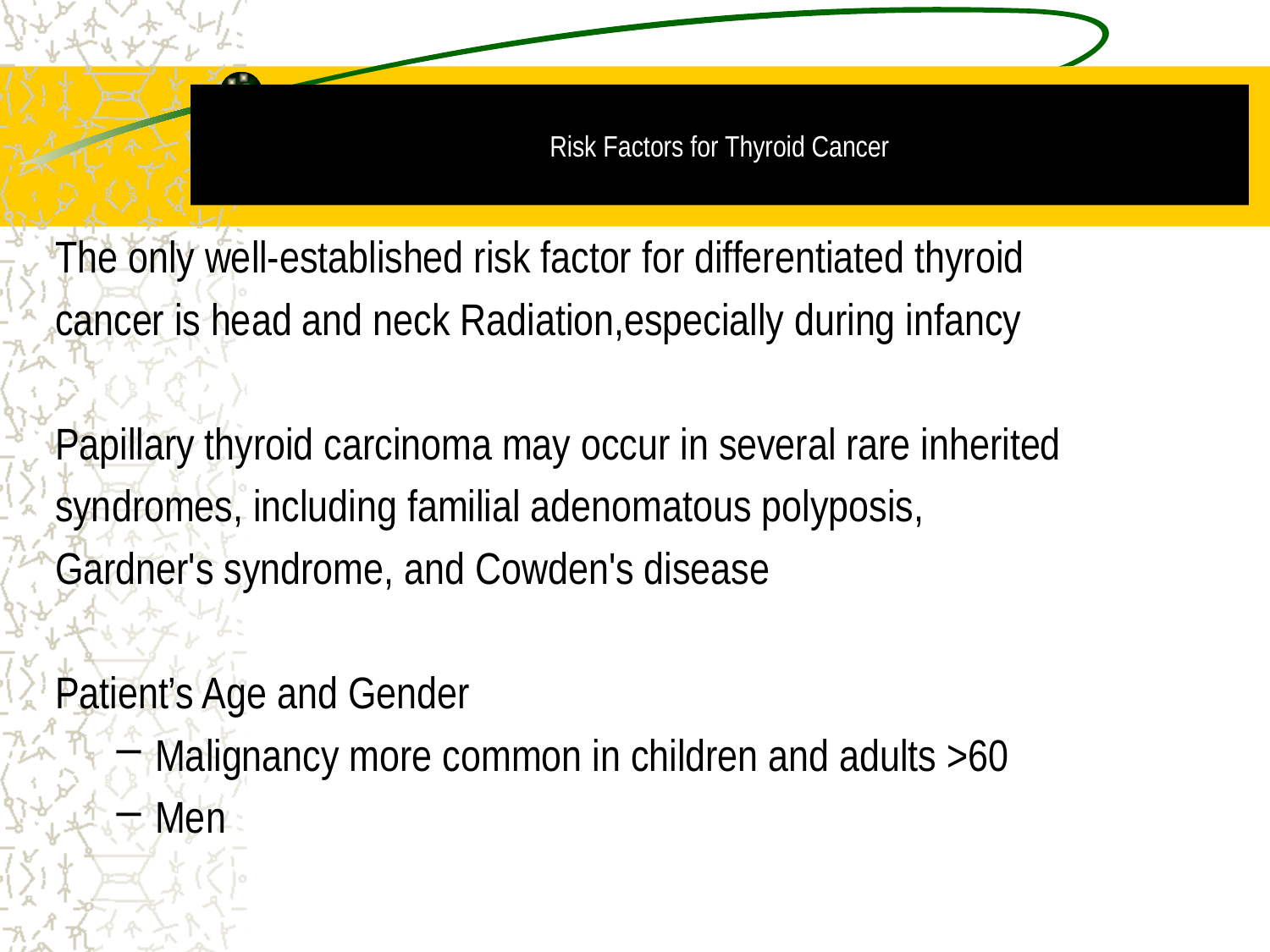

# Risk Factors for Thyroid Cancer
The only well-established risk factor for differentiated thyroid
cancer is head and neck Radiation,especially during infancy

Papillary thyroid carcinoma may occur in several rare inherited
syndromes, including familial adenomatous polyposis,
Gardner's syndrome, and Cowden's disease

Patient’s Age and Gender
Malignancy more common in children and adults >60
Men